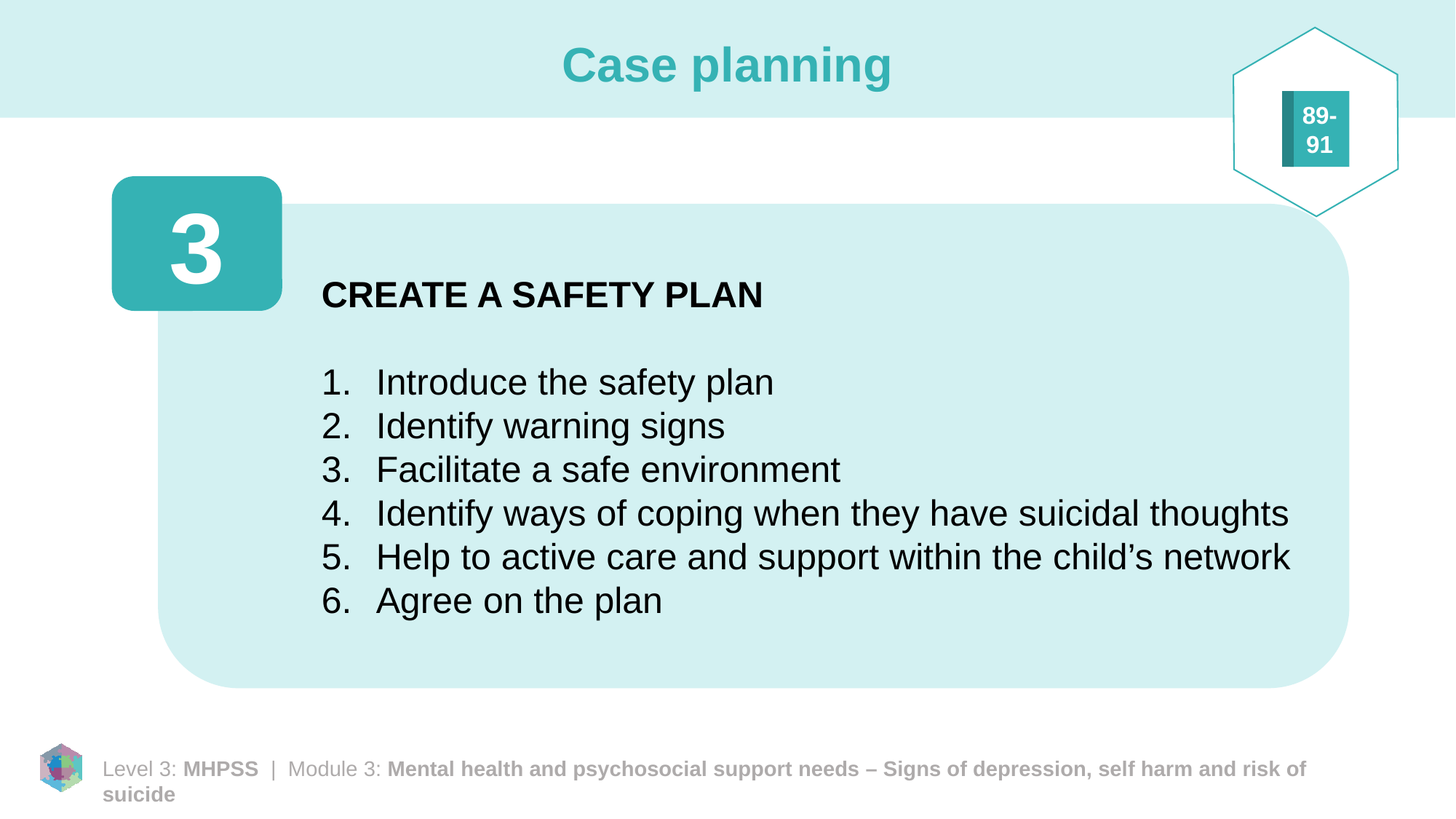

# Case planning

89-91

3
CREATE A SAFETY PLAN

Introduce the safety plan
Identify warning signs
Facilitate a safe environment
Identify ways of coping when they have suicidal thoughts
Help to active care and support within the child’s network
Agree on the plan